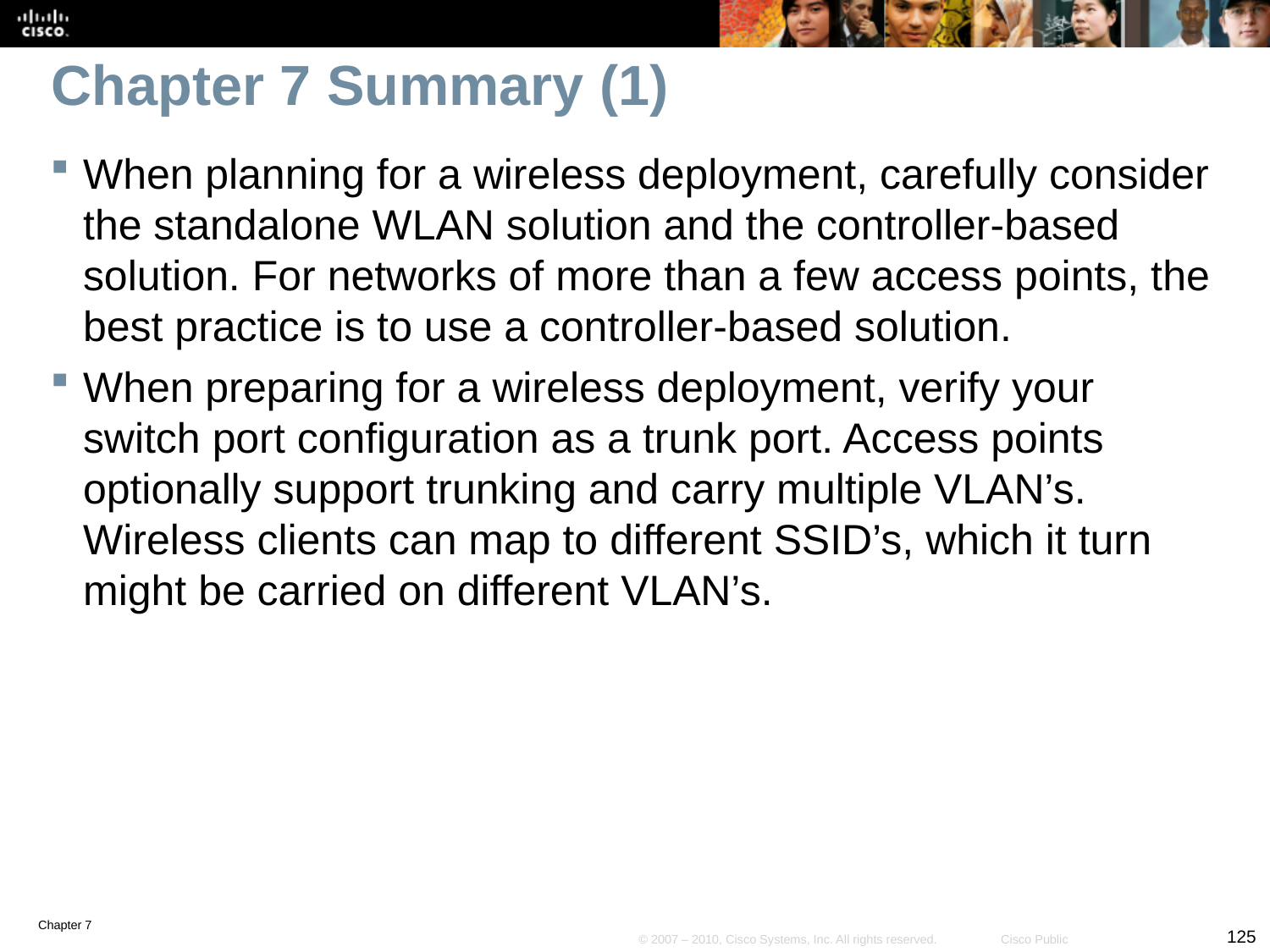

# Chapter 7 Summary (1)
When planning for a wireless deployment, carefully consider the standalone WLAN solution and the controller-based solution. For networks of more than a few access points, the best practice is to use a controller-based solution.
When preparing for a wireless deployment, verify your switch port configuration as a trunk port. Access points optionally support trunking and carry multiple VLAN’s. Wireless clients can map to different SSID’s, which it turn might be carried on different VLAN’s.